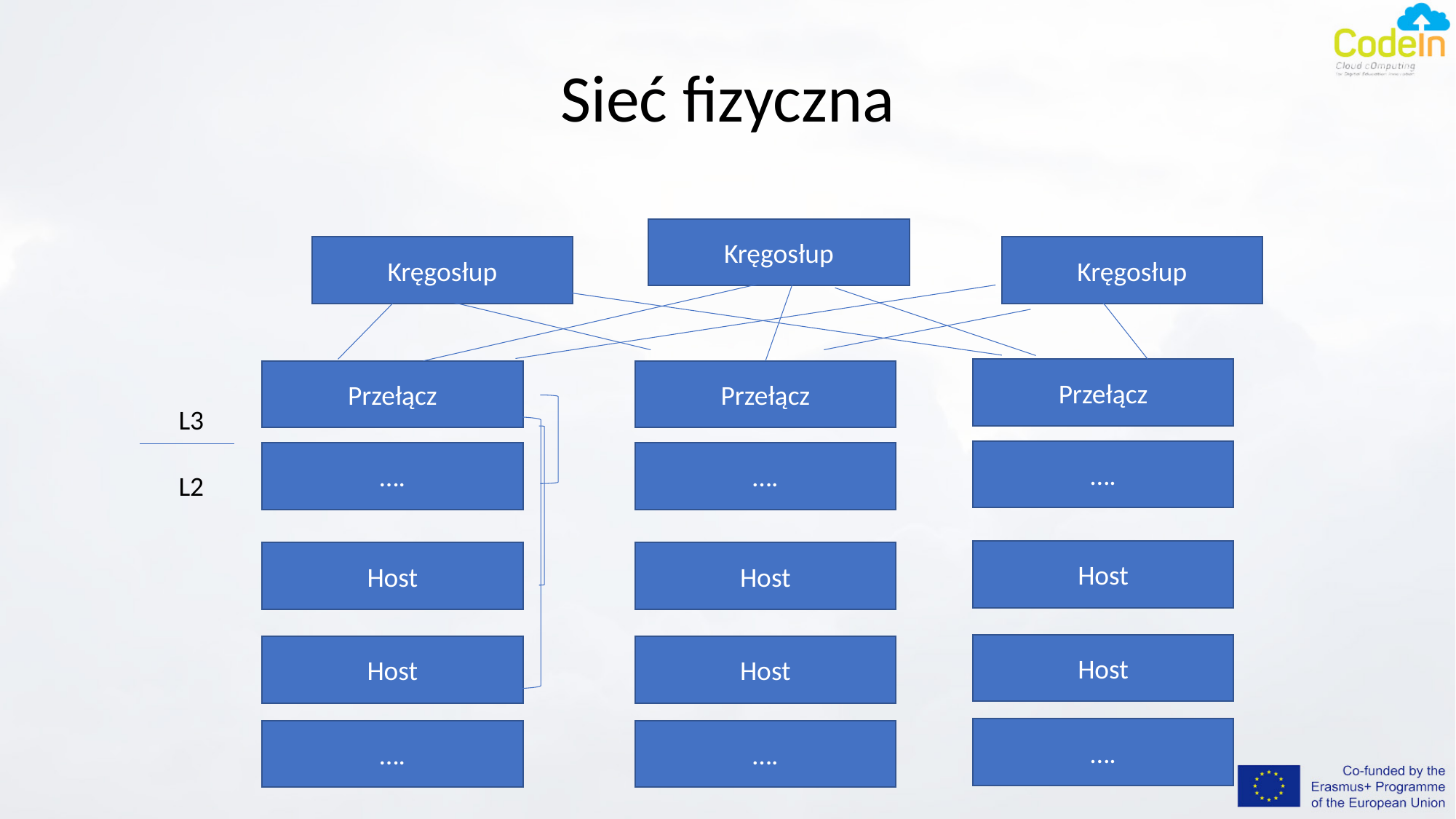

# Sieć fizyczna
Kręgosłup
Kręgosłup
Kręgosłup
Przełącz
Przełącz
Przełącz
L3

….
….
….
L2
Host
Host
Host
Host
Host
Host
….
….
….